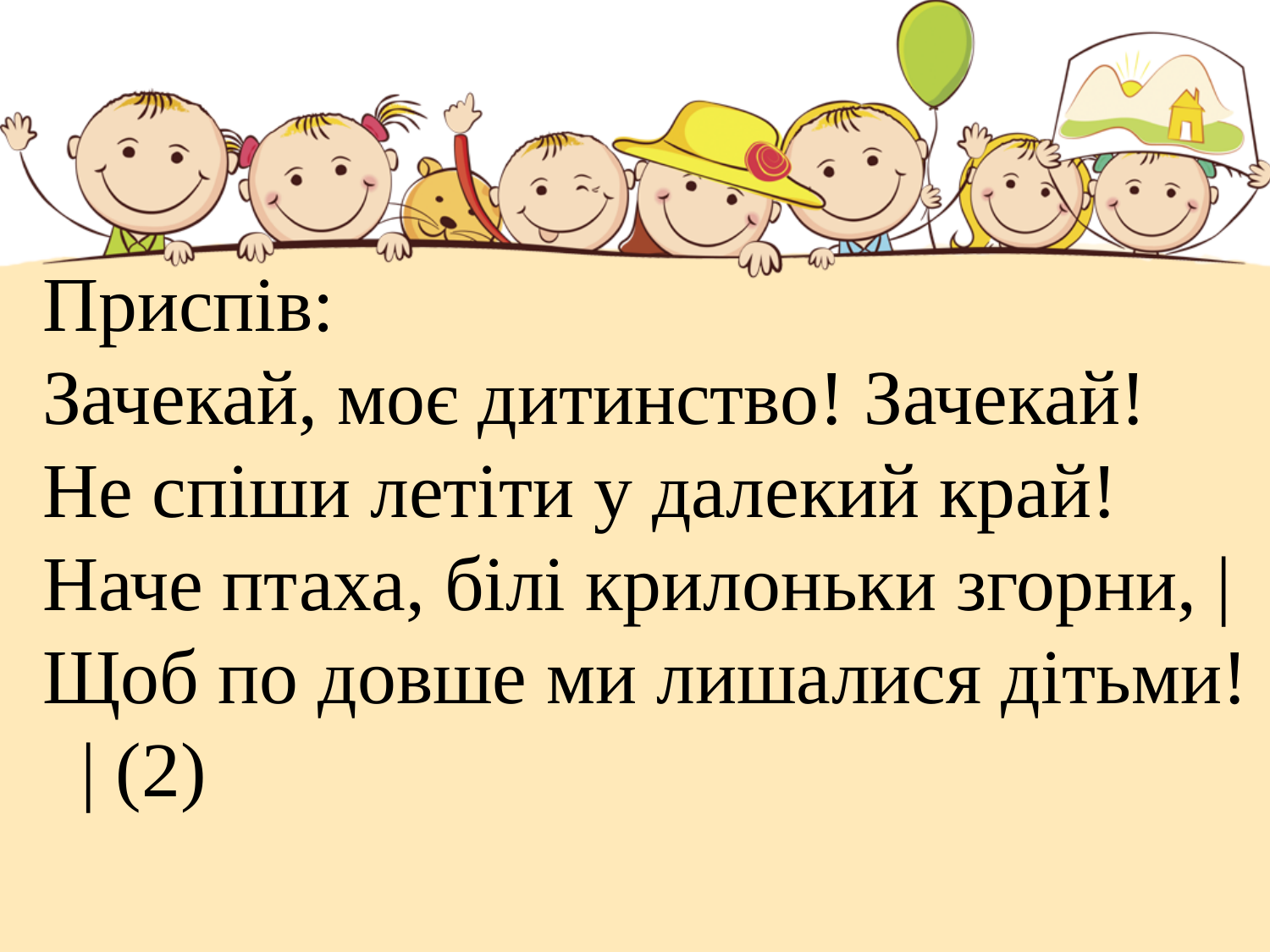

Приспів:
Зачекай, моє дитинство! Зачекай!
Не спіши летіти у далекий край!
Наче птаха, білі крилоньки згорни, |
Щоб по довше ми лишалися дітьми!   | (2)